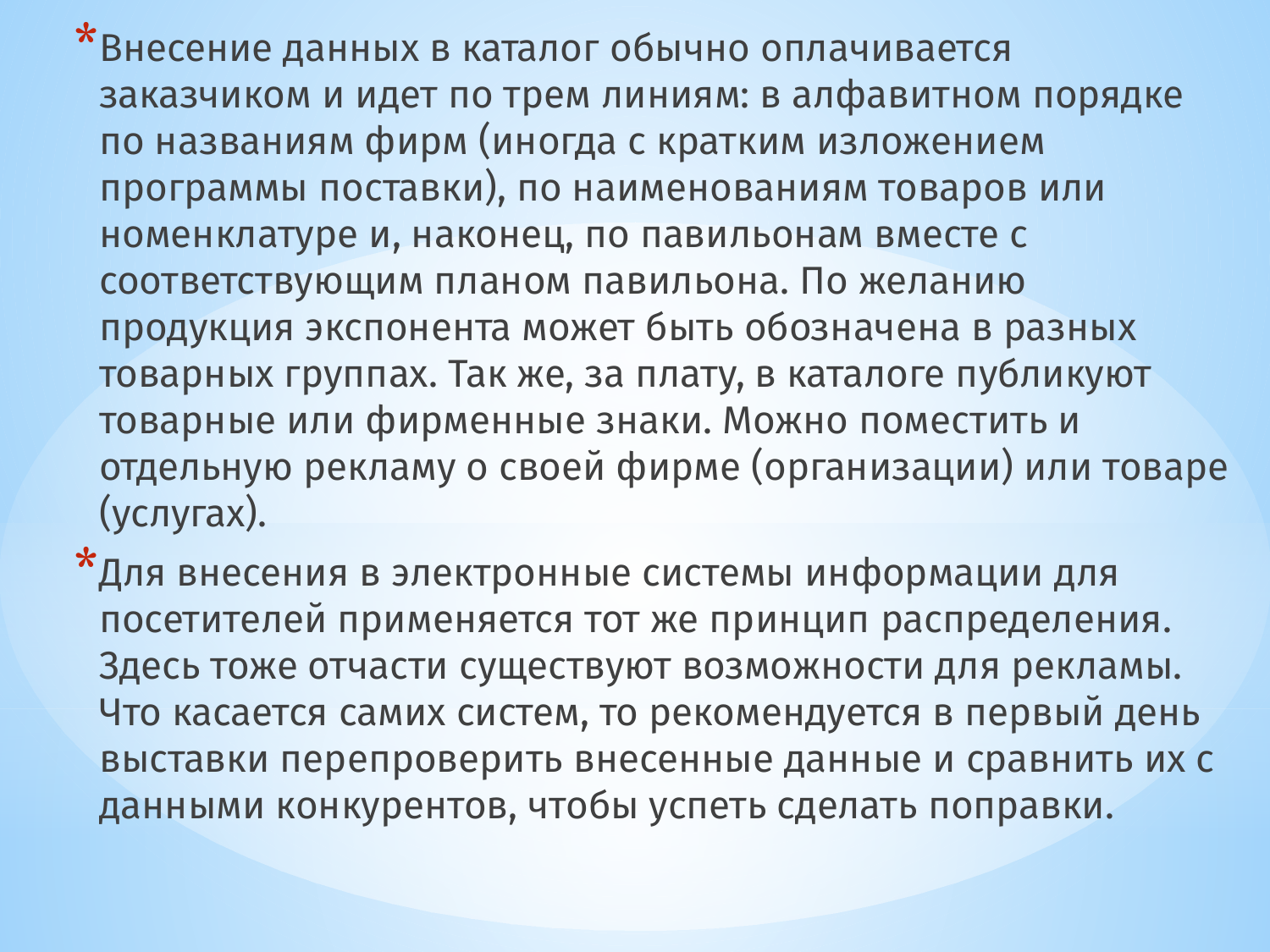

Внесение данных в каталог обычно оплачивается заказчиком и идет по трем линиям: в алфавитном порядке по названиям фирм (иногда с кратким изложением программы поставки), по наименованиям товаров или номенклатуре и, наконец, по павильонам вместе с соответствующим планом павильона. По желанию продукция экспонента может быть обозначена в разных товарных группах. Так же, за плату, в каталоге публикуют товарные или фирменные знаки. Можно поместить и отдельную рекламу о своей фирме (организации) или товаре (услугах).
Для внесения в электронные системы информации для посетителей применяется тот же принцип распределения. Здесь тоже отчасти существуют возможности для рекламы. Что касается самих систем, то рекомендуется в первый день выставки перепроверить внесенные данные и сравнить их с данными конкурентов, чтобы успеть сделать поправки.

#